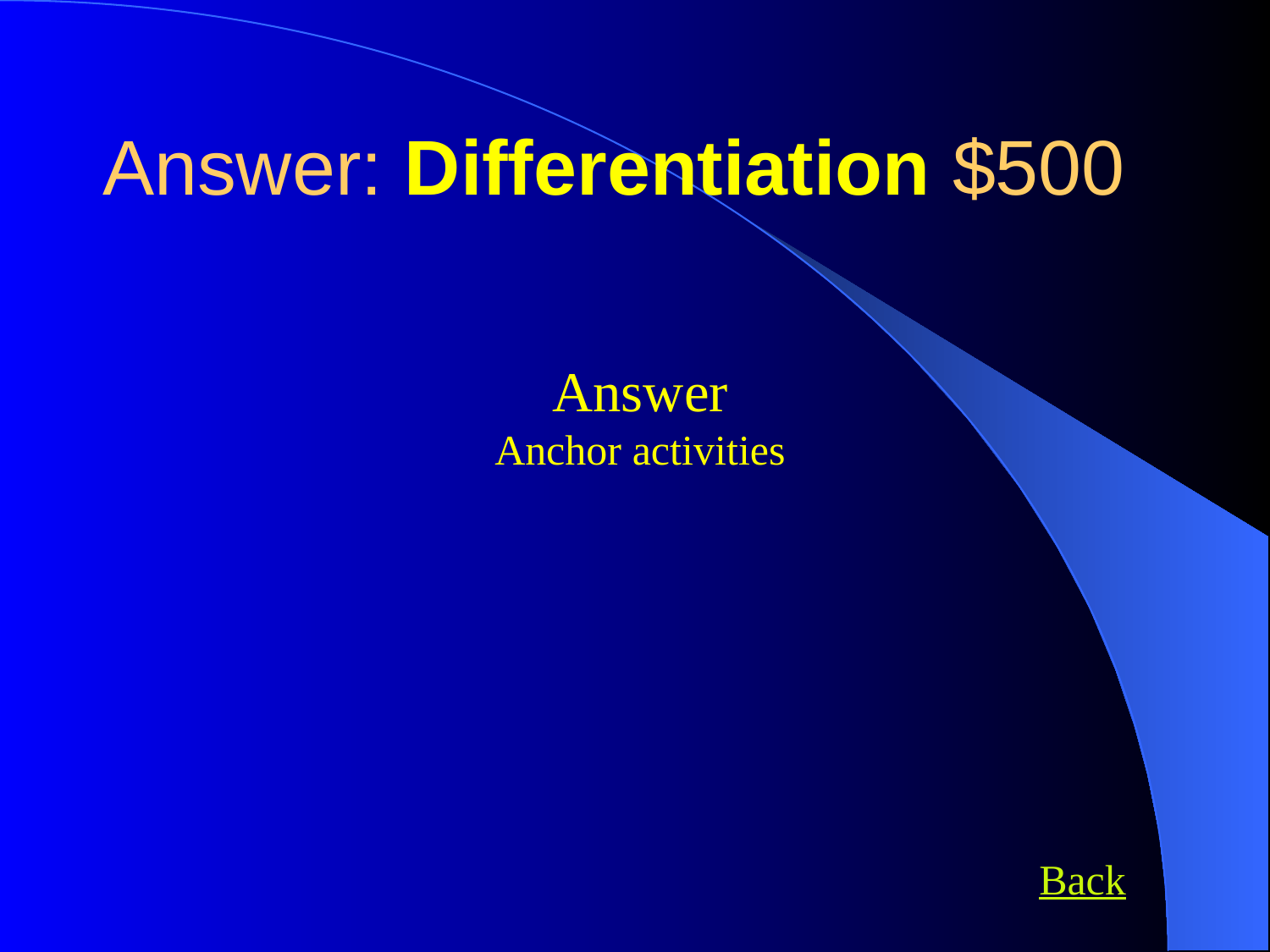

Answer: Differentiation $500
Answer
Anchor activities

Back